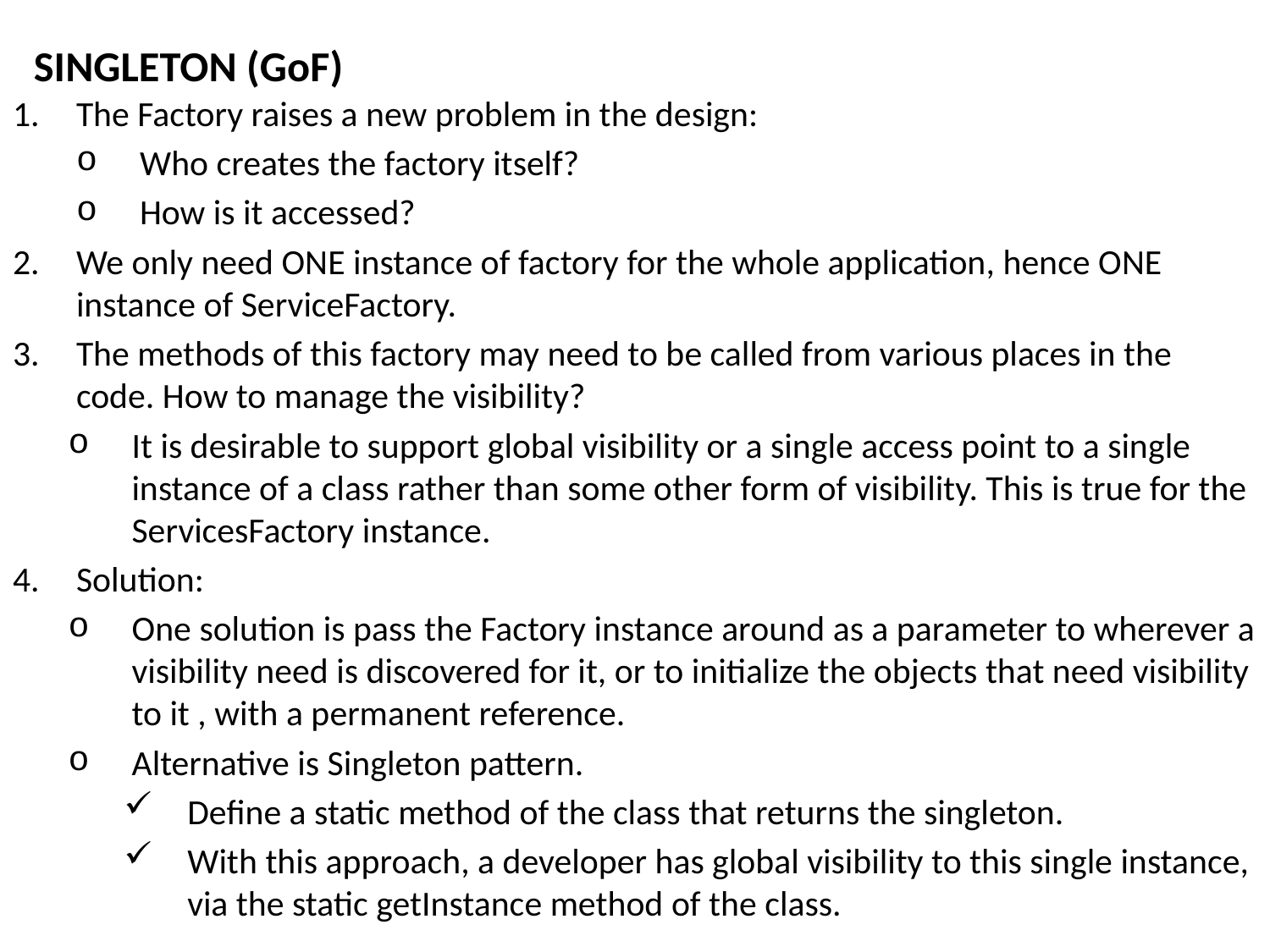

# SINGLETON (GoF)
The Factory raises a new problem in the design:
Who creates the factory itself?
How is it accessed?
We only need ONE instance of factory for the whole application, hence ONE instance of ServiceFactory.
The methods of this factory may need to be called from various places in the code. How to manage the visibility?
It is desirable to support global visibility or a single access point to a single instance of a class rather than some other form of visibility. This is true for the ServicesFactory instance.
Solution:
One solution is pass the Factory instance around as a parameter to wherever a visibility need is discovered for it, or to initialize the objects that need visibility to it , with a permanent reference.
Alternative is Singleton pattern.
Define a static method of the class that returns the singleton.
With this approach, a developer has global visibility to this single instance, via the static getInstance method of the class.